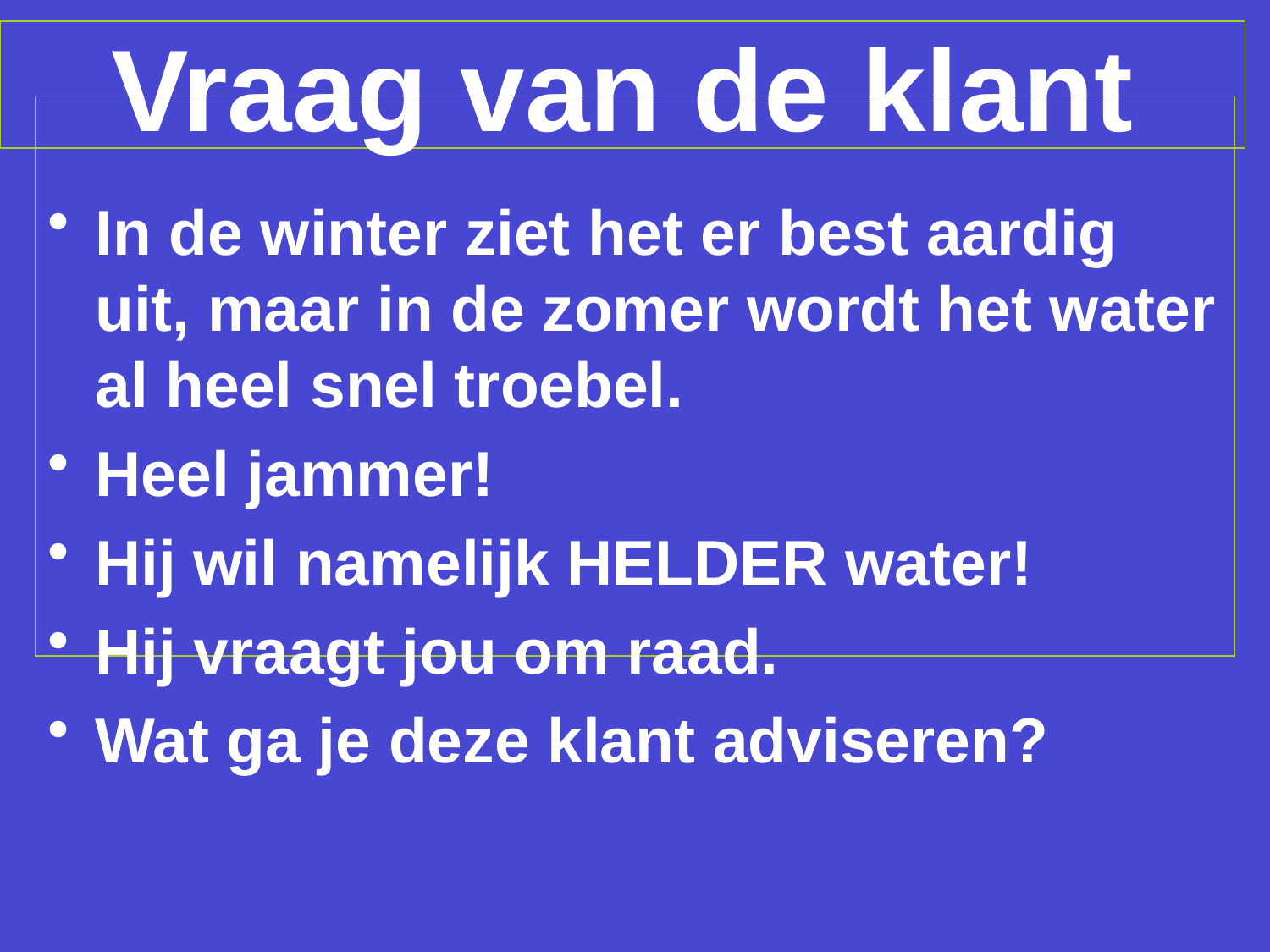

# Vraag van de klant

In de winter ziet het er best aardig uit, maar in de zomer wordt het water al heel snel troebel.
Heel jammer!
Hij wil namelijk HELDER water!
Hij vraagt jou om raad.
Wat ga je deze klant adviseren?